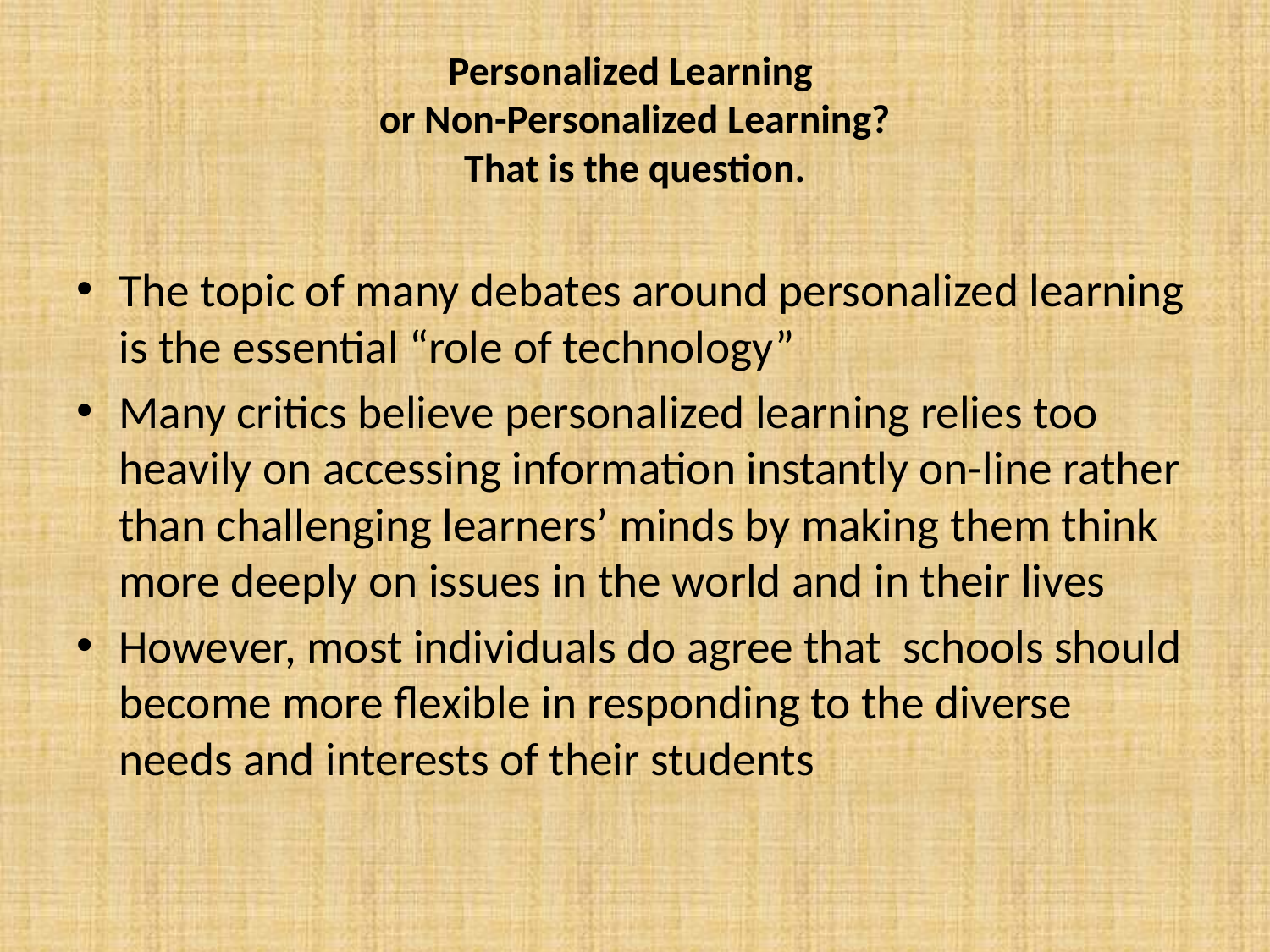

# Personalized Learning or Non-Personalized Learning? That is the question.
The topic of many debates around personalized learning is the essential “role of technology”
Many critics believe personalized learning relies too heavily on accessing information instantly on-line rather than challenging learners’ minds by making them think more deeply on issues in the world and in their lives
However, most individuals do agree that  schools should become more flexible in responding to the diverse needs and interests of their students